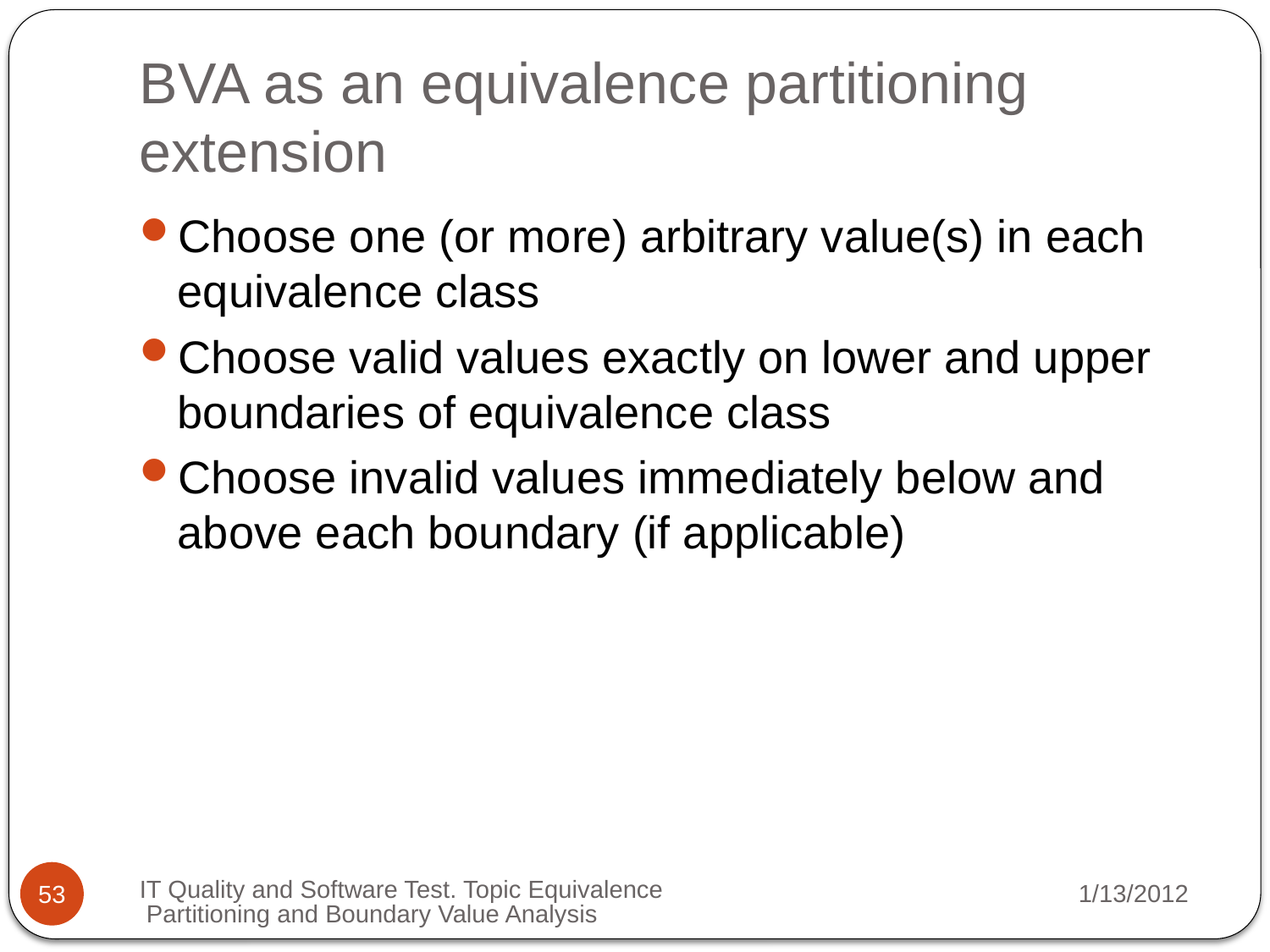

# BVA as an equivalence partitioning extension
Choose one (or more) arbitrary value(s) in each equivalence class
Choose valid values exactly on lower and upper boundaries of equivalence class
Choose invalid values immediately below and above each boundary (if applicable)
IT Quality and Software Test. Topic Equivalence Partitioning and Boundary Value Analysis
1/13/2012
53